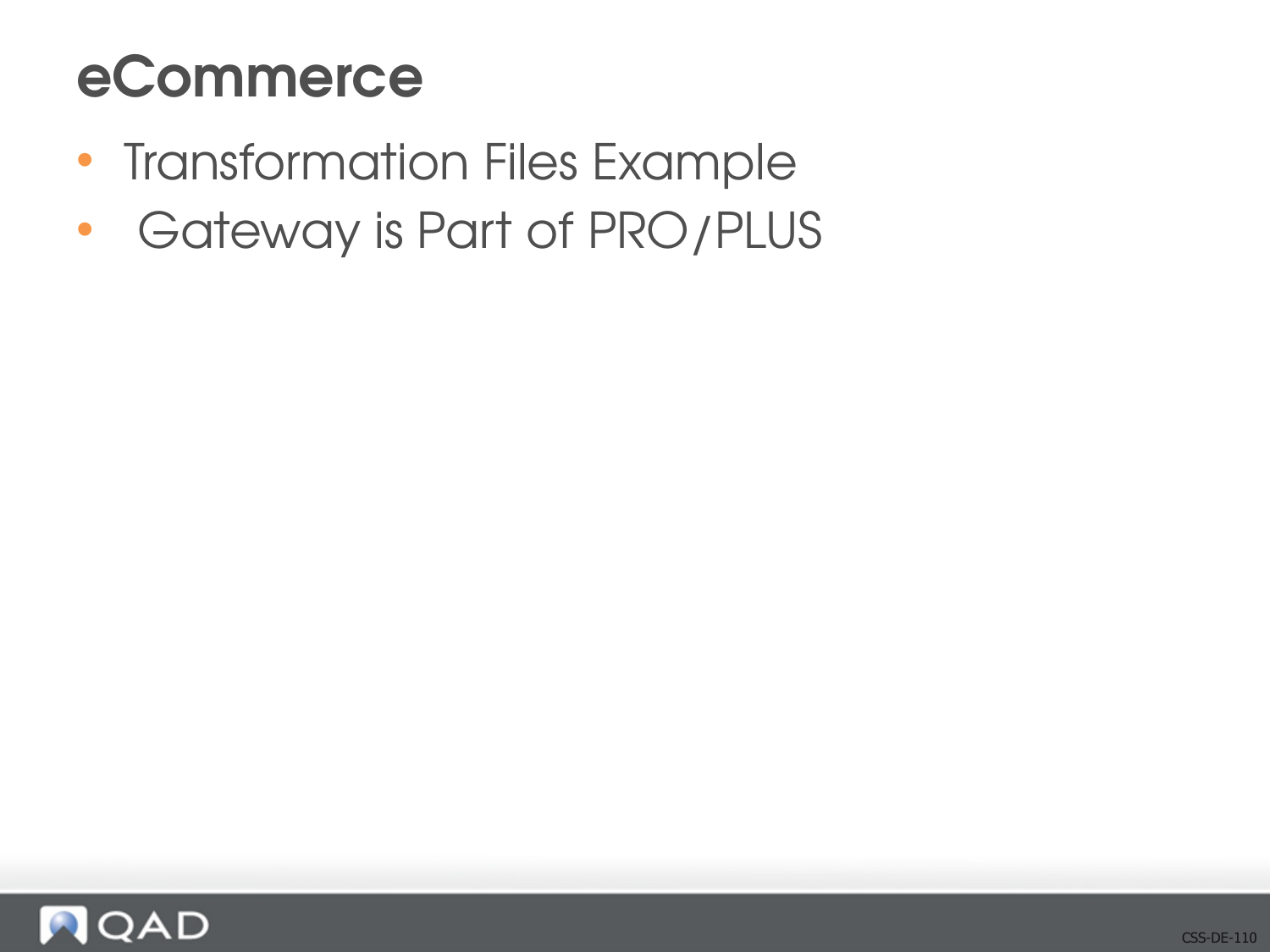

# eCommerce
Transformation Files Example
 Gateway is Part of PRO/PLUS
CSS-DE-110